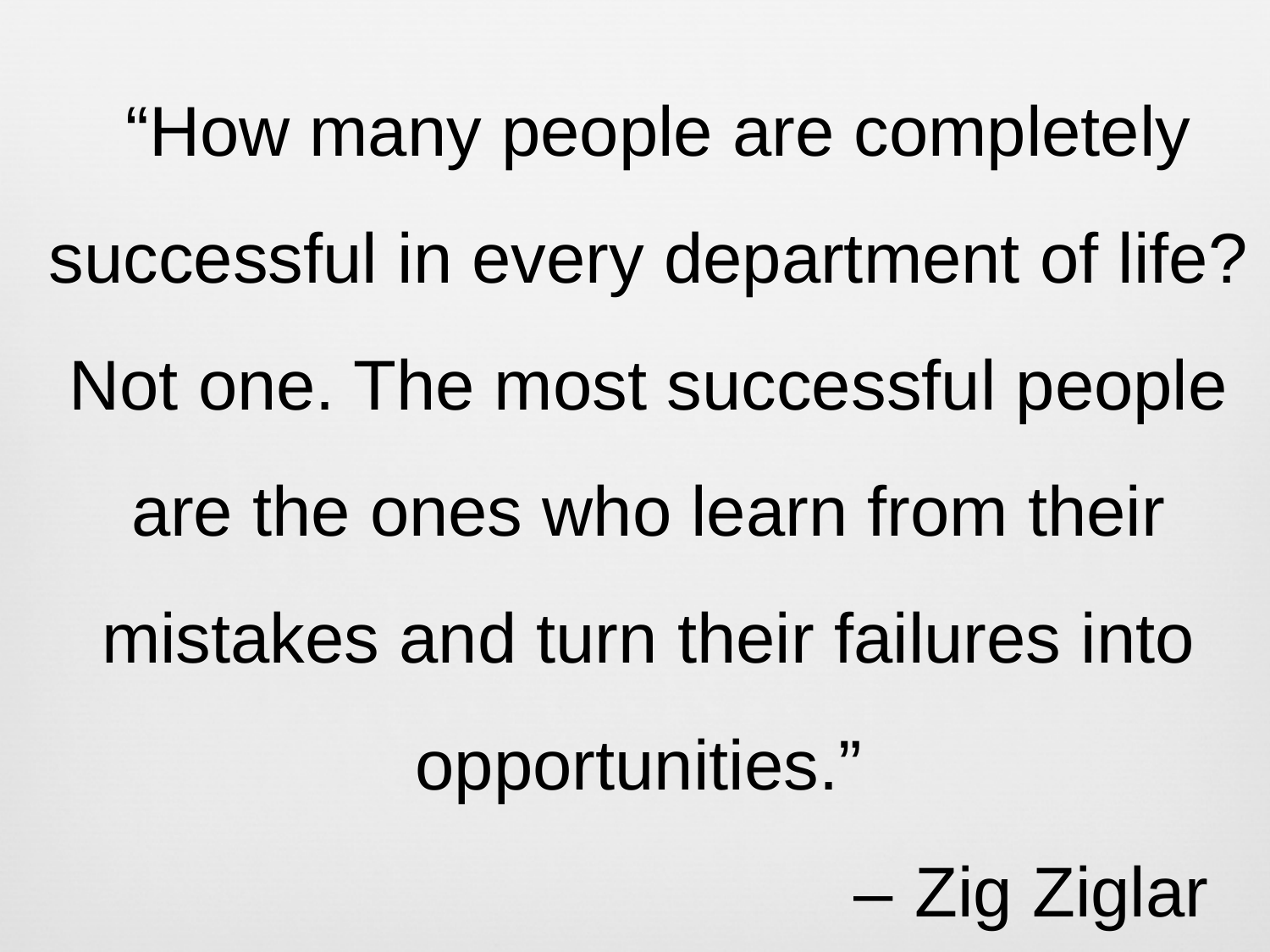

“How many people are completely successful in every department of life? Not one. The most successful people are the ones who learn from their mistakes and turn their failures into opportunities.”
                                       – Zig Ziglar